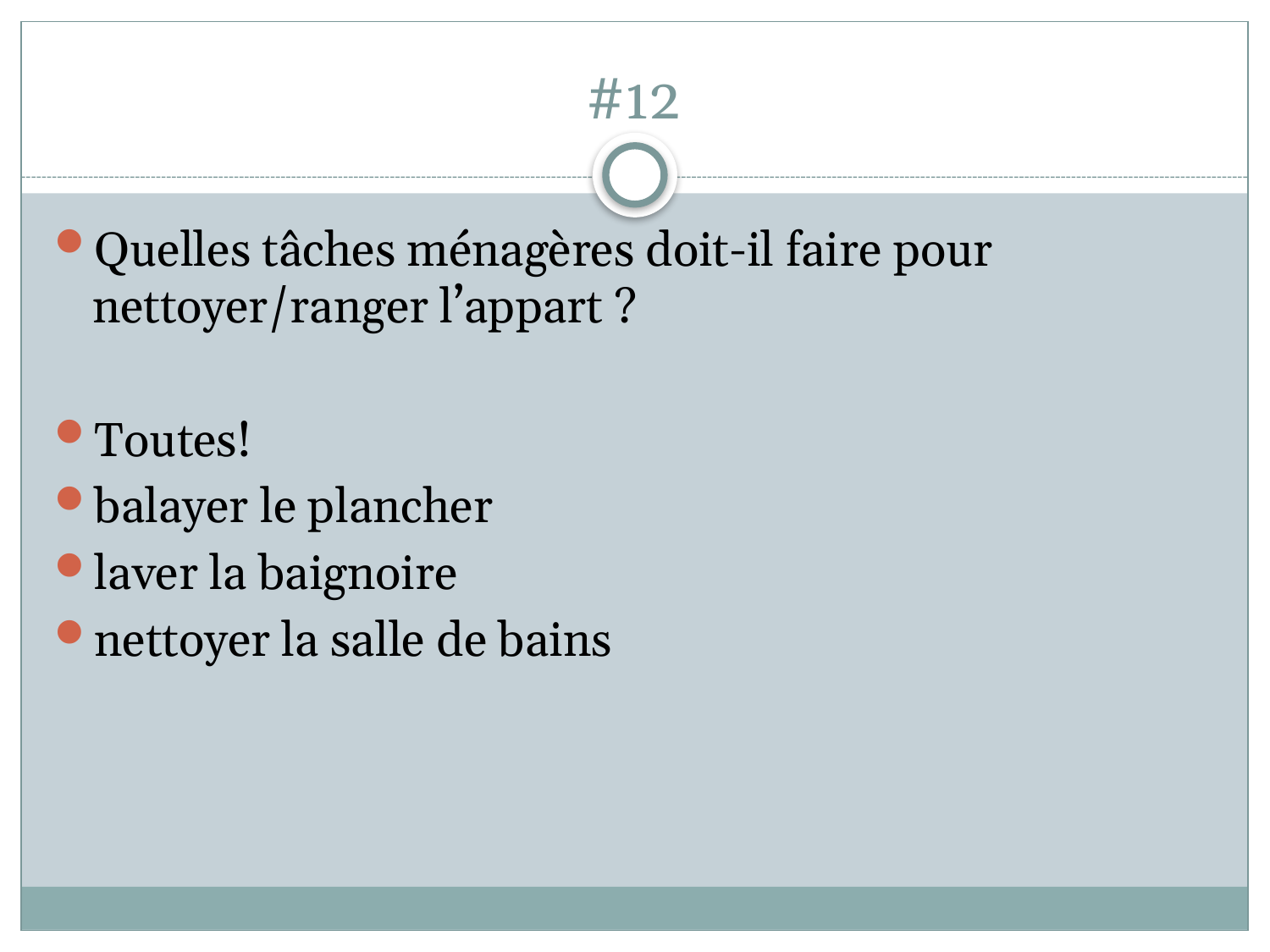

# #12
Quelles tâches ménagères doit-il faire pour nettoyer/ranger l’appart ?

Toutes!
balayer le plancher
laver la baignoire
nettoyer la salle de bains